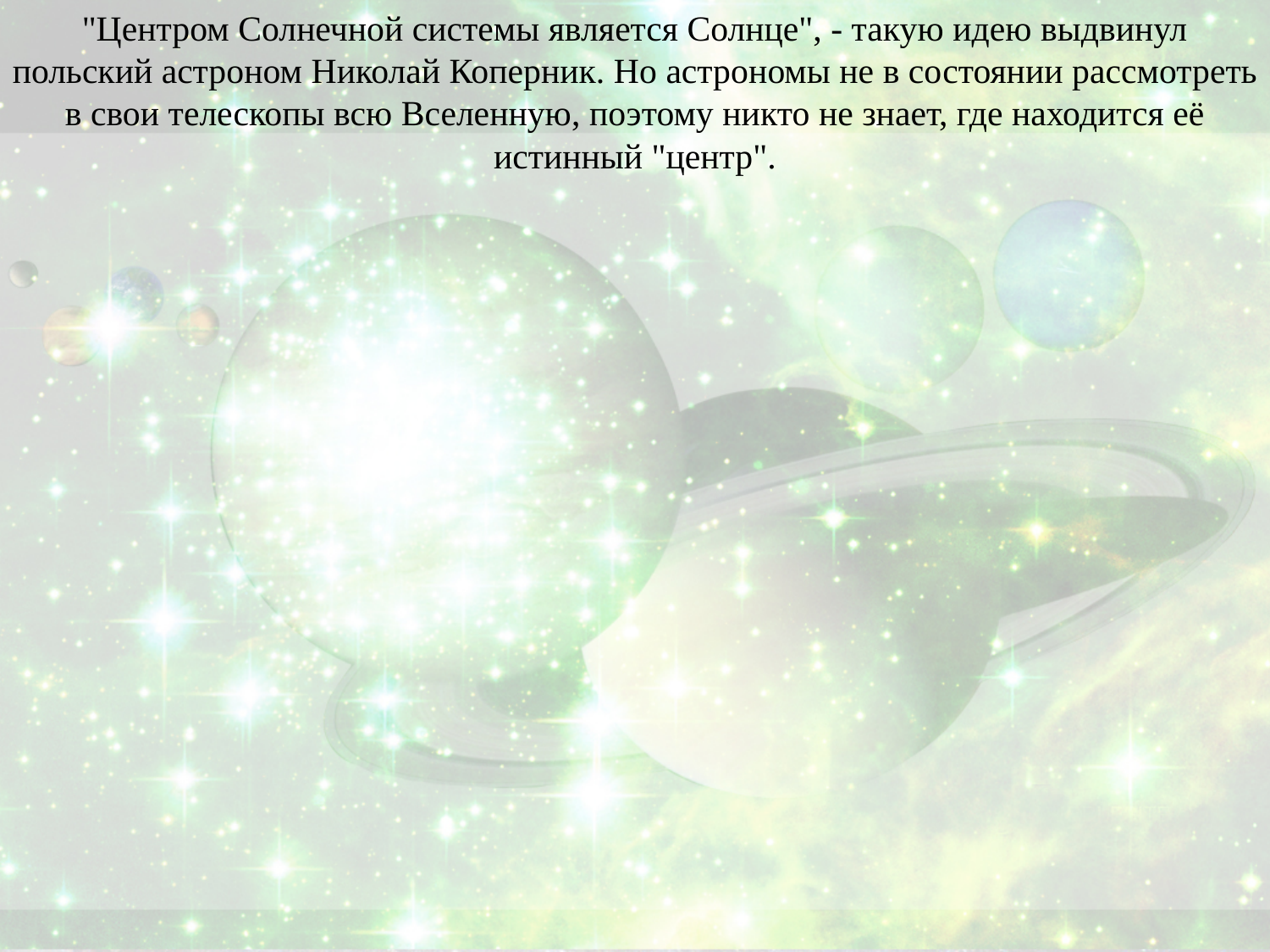

"Центром Солнечной системы является Солнце", - такую идею выдвинул польский астроном Николай Коперник. Но астрономы не в состоянии рассмотреть в свои телескопы всю Вселенную, поэтому никто не знает, где находится её истинный "центр".